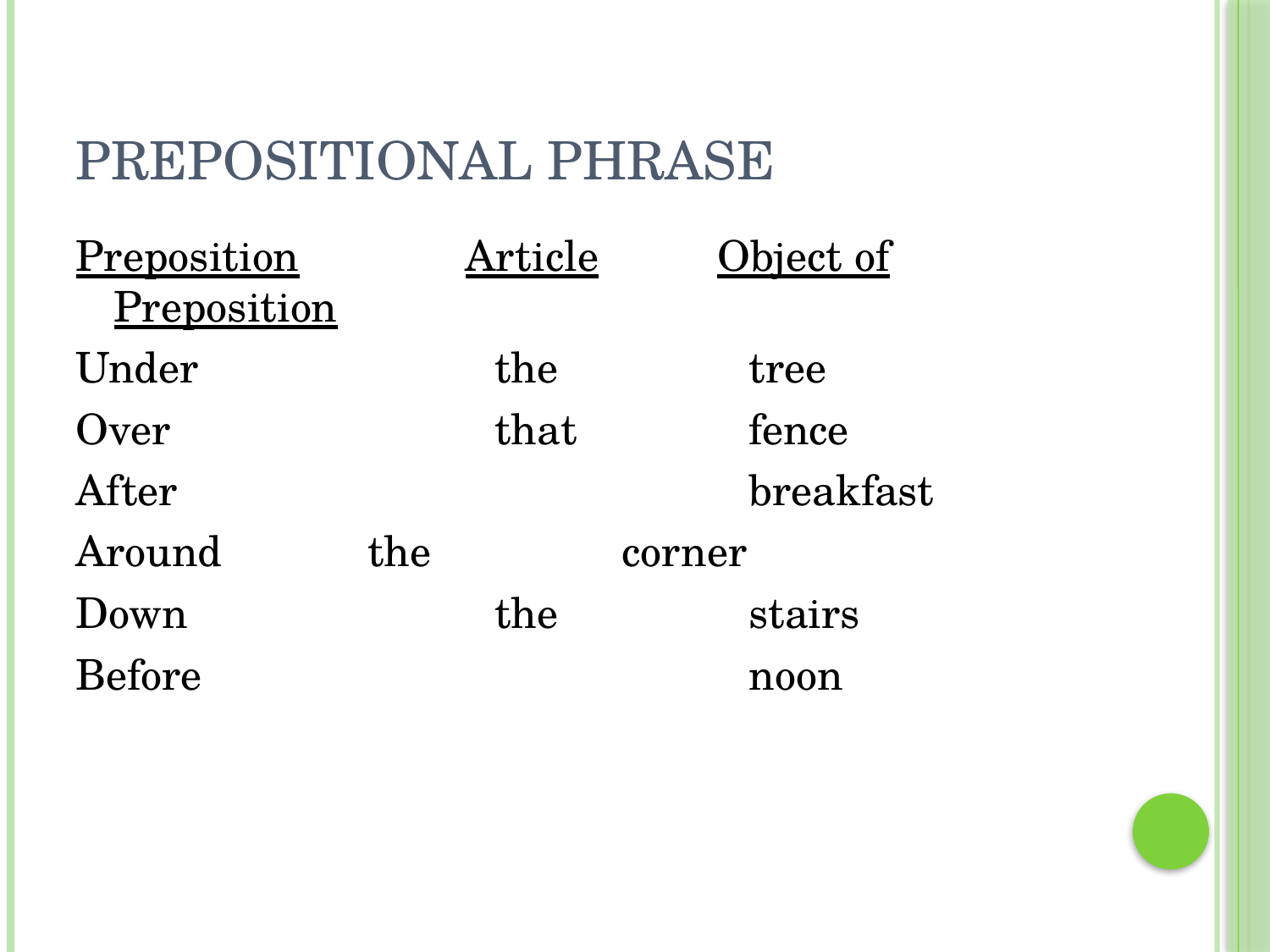

# Prepositional Phrase
Preposition              Article          Object of Preposition
Under			the		tree
Over			that		fence
After					breakfast
Around		the		corner
Down			the		stairs
Before					noon